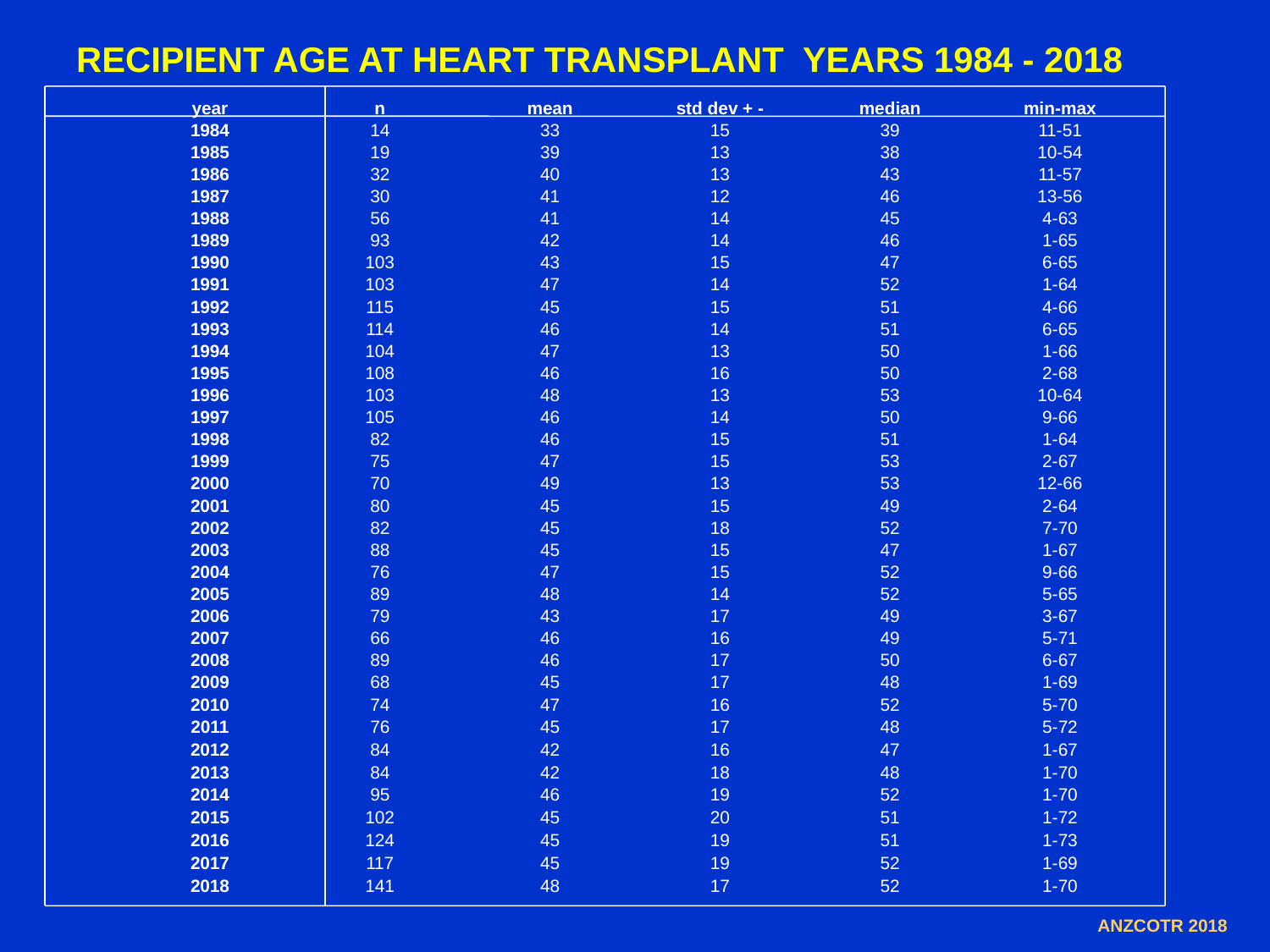

# RECIPIENT AGE AT HEART TRANSPLANT  YEARS 1984 - 2018

| year | n | mean | std dev + - | median | min-max |
| --- | --- | --- | --- | --- | --- |
| 1984 | 14 | 33 | 15 | 39 | 11-51 |
| 1985 | 19 | 39 | 13 | 38 | 10-54 |
| 1986 | 32 | 40 | 13 | 43 | 11-57 |
| 1987 | 30 | 41 | 12 | 46 | 13-56 |
| 1988 | 56 | 41 | 14 | 45 | 4-63 |
| 1989 | 93 | 42 | 14 | 46 | 1-65 |
| 1990 | 103 | 43 | 15 | 47 | 6-65 |
| 1991 | 103 | 47 | 14 | 52 | 1-64 |
| 1992 | 115 | 45 | 15 | 51 | 4-66 |
| 1993 | 114 | 46 | 14 | 51 | 6-65 |
| 1994 | 104 | 47 | 13 | 50 | 1-66 |
| 1995 | 108 | 46 | 16 | 50 | 2-68 |
| 1996 | 103 | 48 | 13 | 53 | 10-64 |
| 1997 | 105 | 46 | 14 | 50 | 9-66 |
| 1998 | 82 | 46 | 15 | 51 | 1-64 |
| 1999 | 75 | 47 | 15 | 53 | 2-67 |
| 2000 | 70 | 49 | 13 | 53 | 12-66 |
| 2001 | 80 | 45 | 15 | 49 | 2-64 |
| 2002 | 82 | 45 | 18 | 52 | 7-70 |
| 2003 | 88 | 45 | 15 | 47 | 1-67 |
| 2004 | 76 | 47 | 15 | 52 | 9-66 |
| 2005 | 89 | 48 | 14 | 52 | 5-65 |
| 2006 | 79 | 43 | 17 | 49 | 3-67 |
| 2007 | 66 | 46 | 16 | 49 | 5-71 |
| 2008 | 89 | 46 | 17 | 50 | 6-67 |
| 2009 | 68 | 45 | 17 | 48 | 1-69 |
| 2010 | 74 | 47 | 16 | 52 | 5-70 |
| 2011 | 76 | 45 | 17 | 48 | 5-72 |
| 2012 | 84 | 42 | 16 | 47 | 1-67 |
| 2013 | 84 | 42 | 18 | 48 | 1-70 |
| 2014 | 95 | 46 | 19 | 52 | 1-70 |
| 2015 | 102 | 45 | 20 | 51 | 1-72 |
| 2016 | 124 | 45 | 19 | 51 | 1-73 |
| 2017 | 117 | 45 | 19 | 52 | 1-69 |
| 2018 | 141 | 48 | 17 | 52 | 1-70 |

ANZCOTR 2018